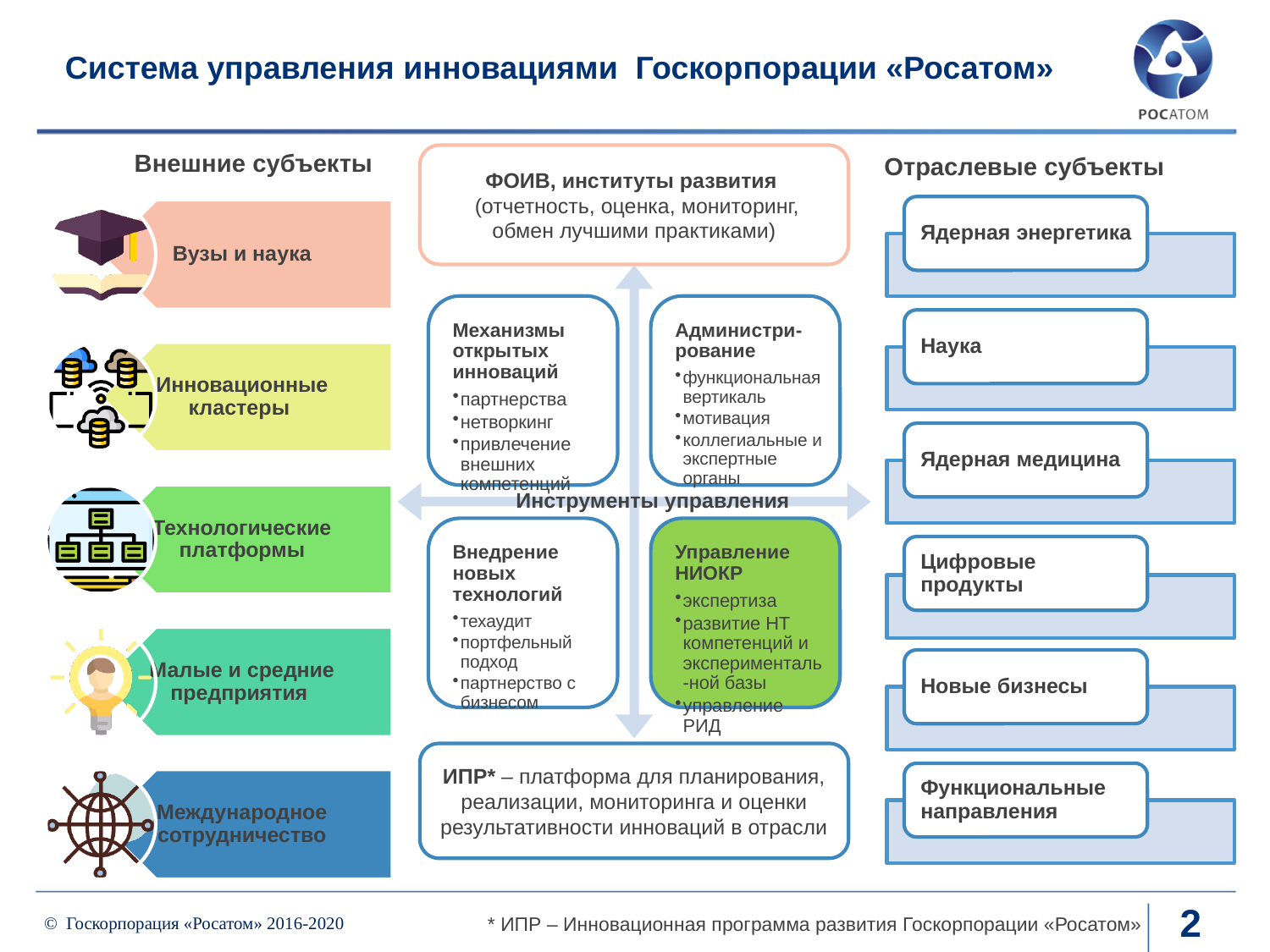

# Система управления инновациями  Госкорпорации «Росатом»
Внешние субъекты
ФОИВ, институты развития
 (отчетность, оценка, мониторинг, обмен лучшими практиками)
Отраслевые субъекты
Механизмы открытых инноваций
партнерства
нетворкинг
привлечение внешних компетенций
Администри-рование
функциональная вертикаль
мотивация
коллегиальные и экспертные органы

Внедрение новых технологий
техаудит
портфельный подход
партнерство с бизнесом
Управление НИОКР
экспертиза
развитие НТ компетенций и эксперименталь-ной базы
управление РИД

Ядерная энергетика
Наука
Ядерная медицина
Цифровые продукты
Новые бизнесы
Функциональные направления
Вузы и наука
Инновационные кластеры
Технологические платформы
Малые и средние предприятия
Международное сотрудничество
Инструменты управления
ИПР* – платформа для планирования, реализации, мониторинга и оценки результативности инноваций в отрасли
2
* ИПР – Инновационная программа развития Госкорпорации «Росатом»
©  Госкорпорация «Росатом» 2016-2020